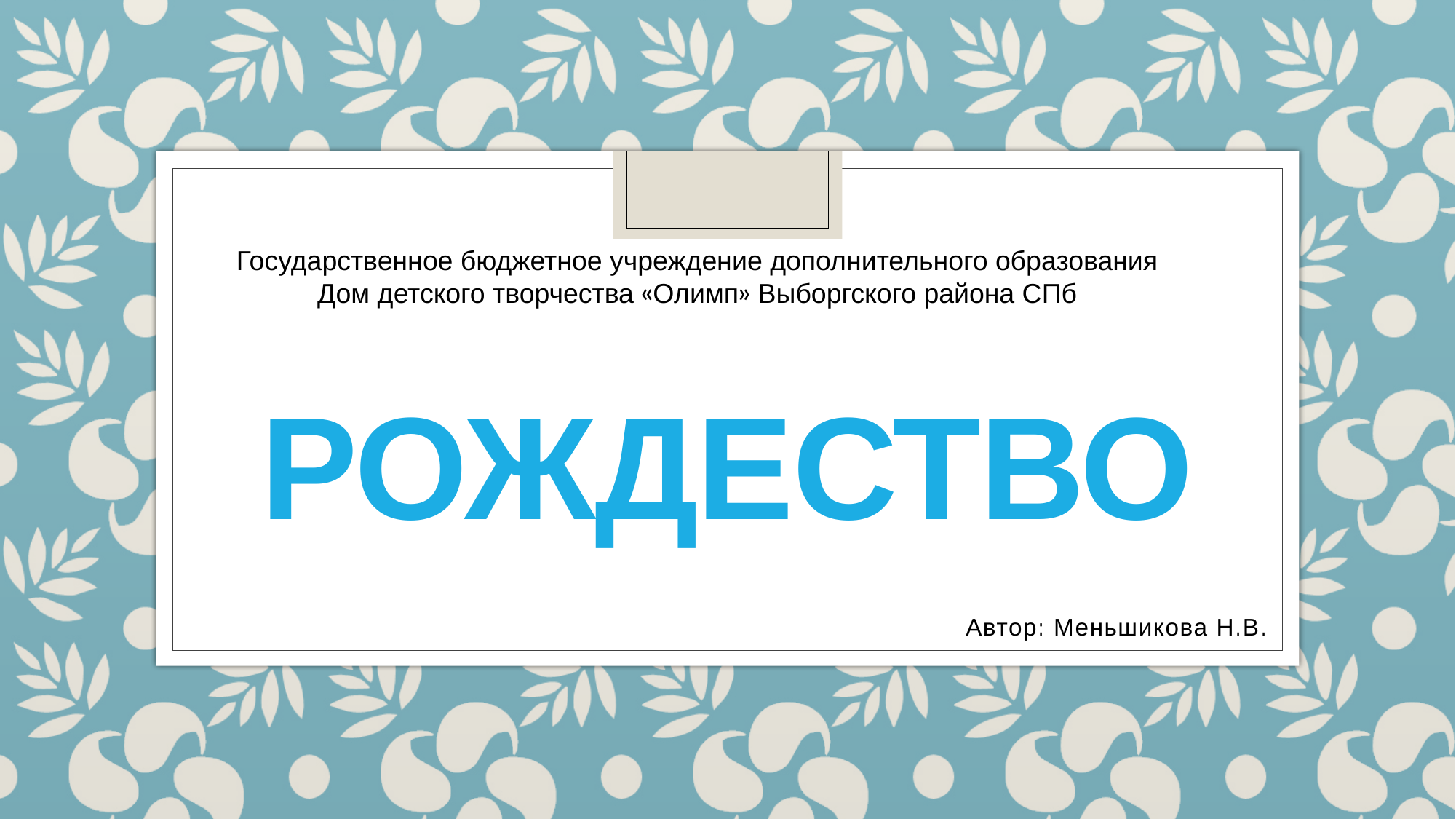

Государственное бюджетное учреждение дополнительного образования
Дом детского творчества «Олимп» Выборгского района СПб
# Рождество
Автор: Меньшикова Н.В.